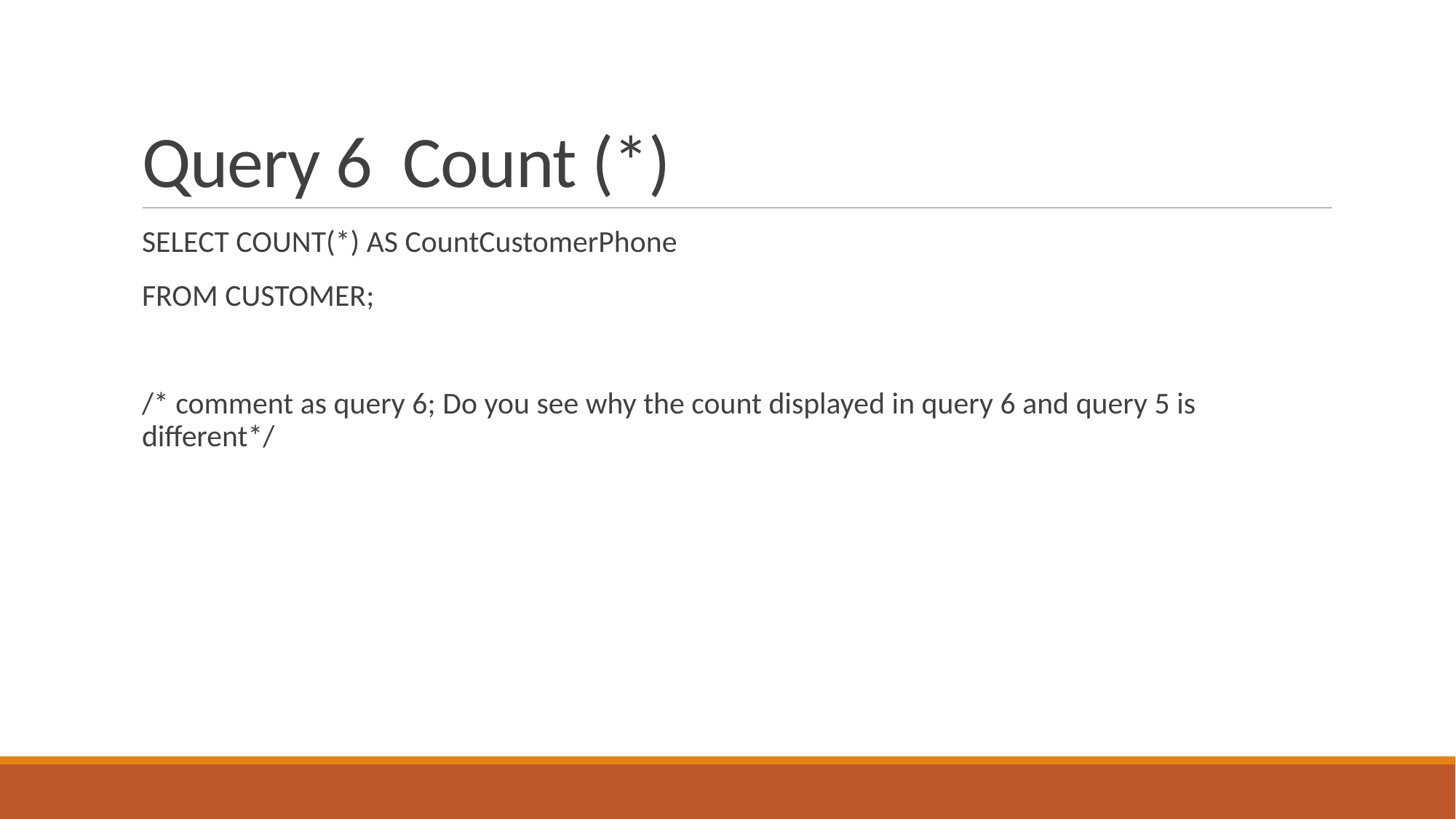

# Query 6  Count (*)
SELECT COUNT(*) AS CountCustomerPhone
FROM CUSTOMER;

/* comment as query 6; Do you see why the count displayed in query 6 and query 5 is different*/